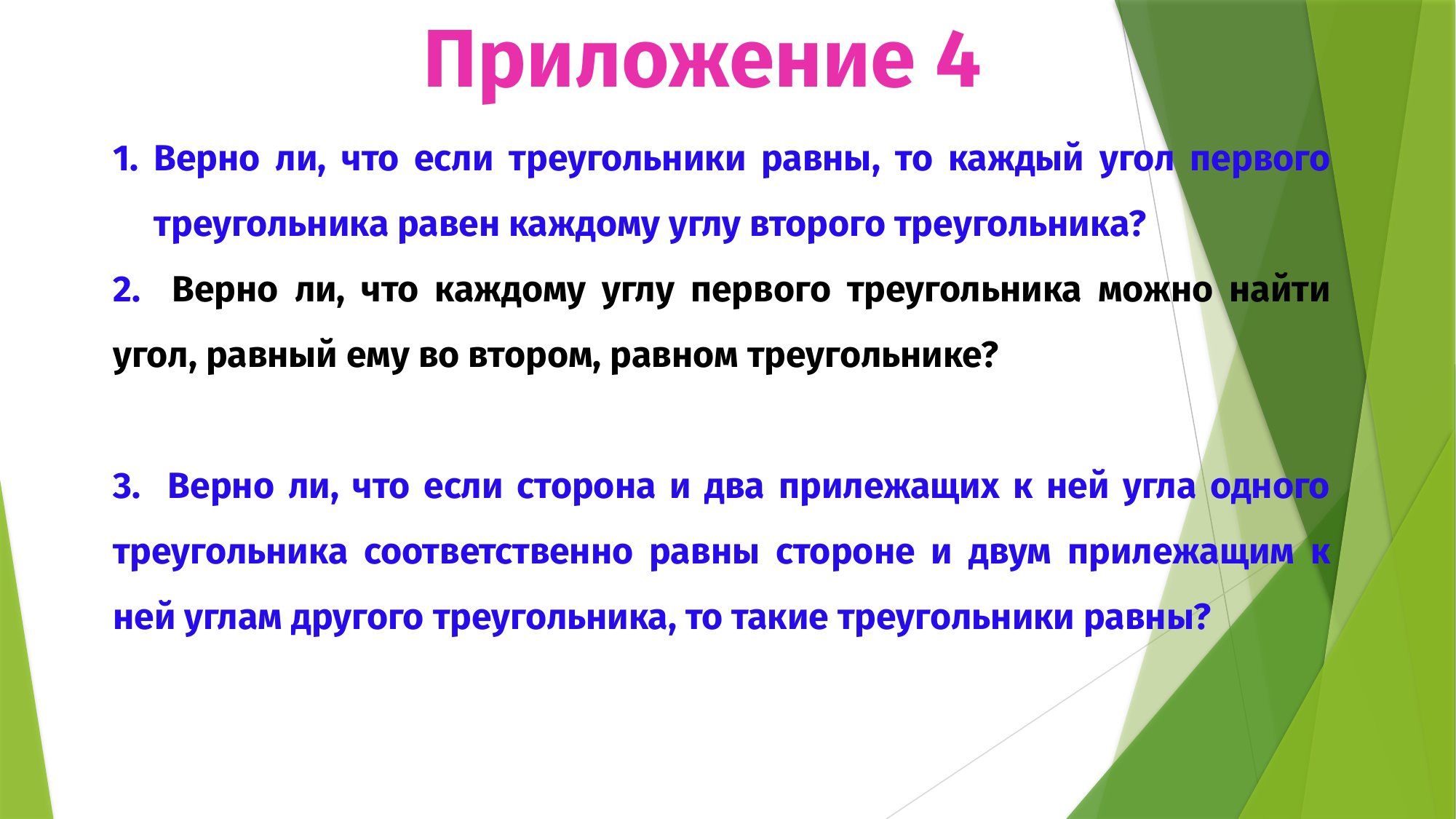

Приложение 4
Верно ли, что если треугольники равны, то каждый угол первого треугольника равен каждому углу второго треугольника?
2.  Верно ли, что каждому углу первого треугольника можно найти угол, равный ему во втором, равном треугольнике?
3.  Верно ли, что если сторона и два прилежащих к ней угла одного треугольника соответственно равны стороне и двум прилежащим к ней углам другого треугольника, то такие треугольники равны?